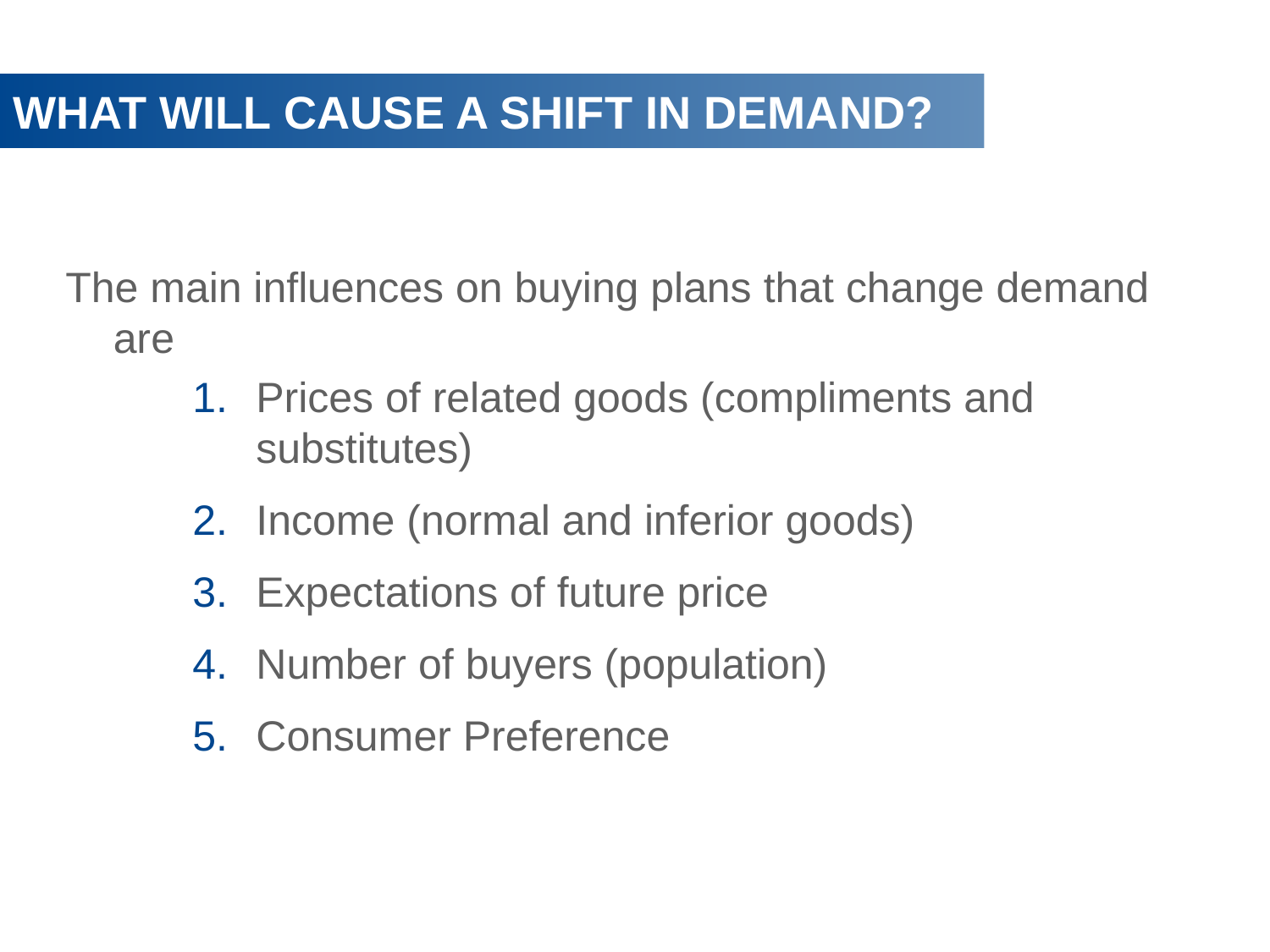

# WHAT WILL CAUSE A SHIFT IN DEMAND?
The main influences on buying plans that change demand are
Prices of related goods (compliments and substitutes)
Income (normal and inferior goods)
Expectations of future price
Number of buyers (population)
Consumer Preference